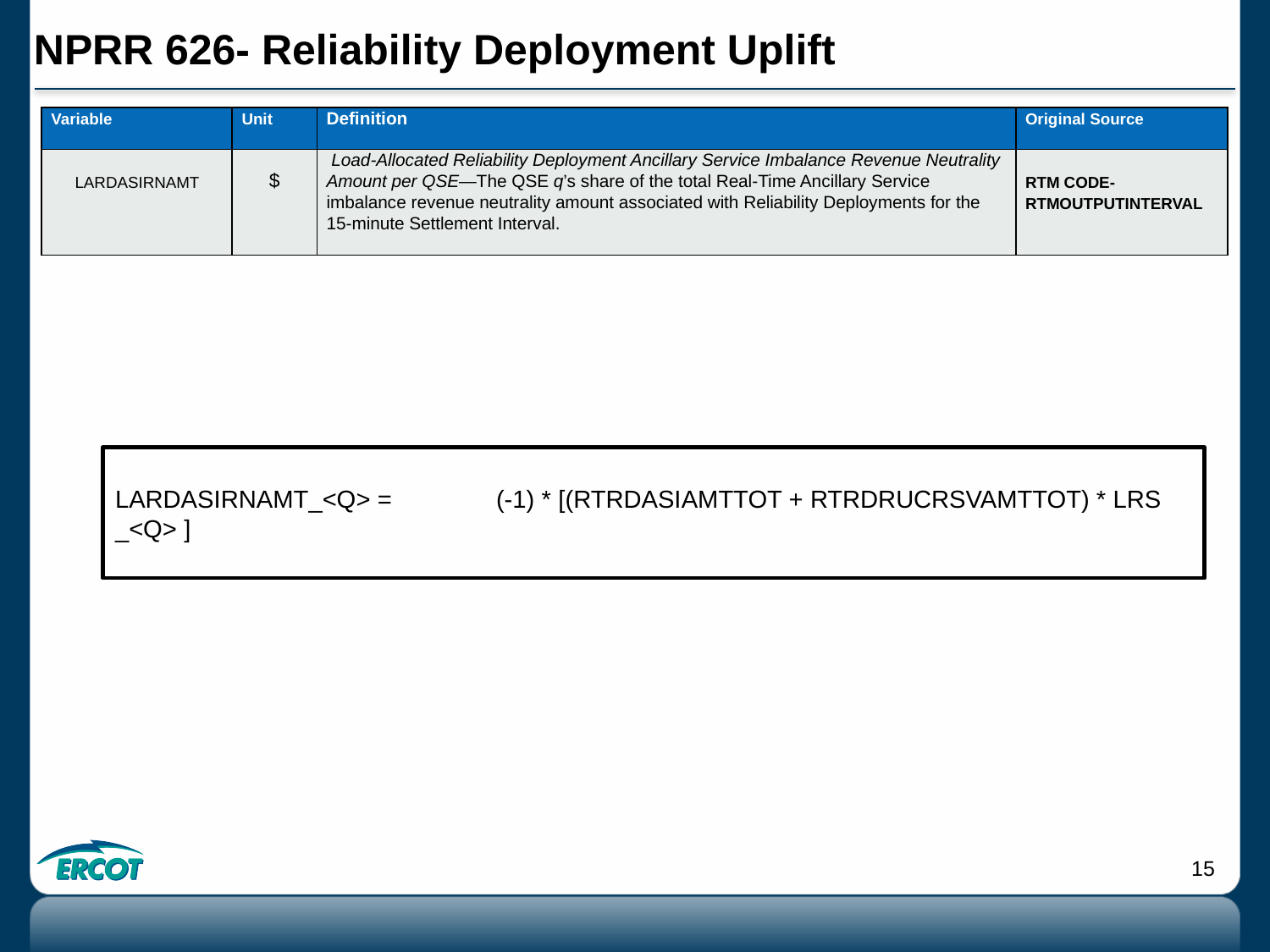

# NPRR 626- Reliability Deployment Uplift
| Variable | Unit | Definition | Original Source |
| --- | --- | --- | --- |
| LARDASIRNAMT | $ | Load-Allocated Reliability Deployment Ancillary Service Imbalance Revenue Neutrality Amount per QSE—The QSE q’s share of the total Real-Time Ancillary Service imbalance revenue neutrality amount associated with Reliability Deployments for the 15-minute Settlement Interval. | RTM CODE- RTMOUTPUTINTERVAL |

LARDASIRNAMT_<Q> =	(-1) * [(RTRDASIAMTTOT + RTRDRUCRSVAMTTOT) * LRS _<Q> ]